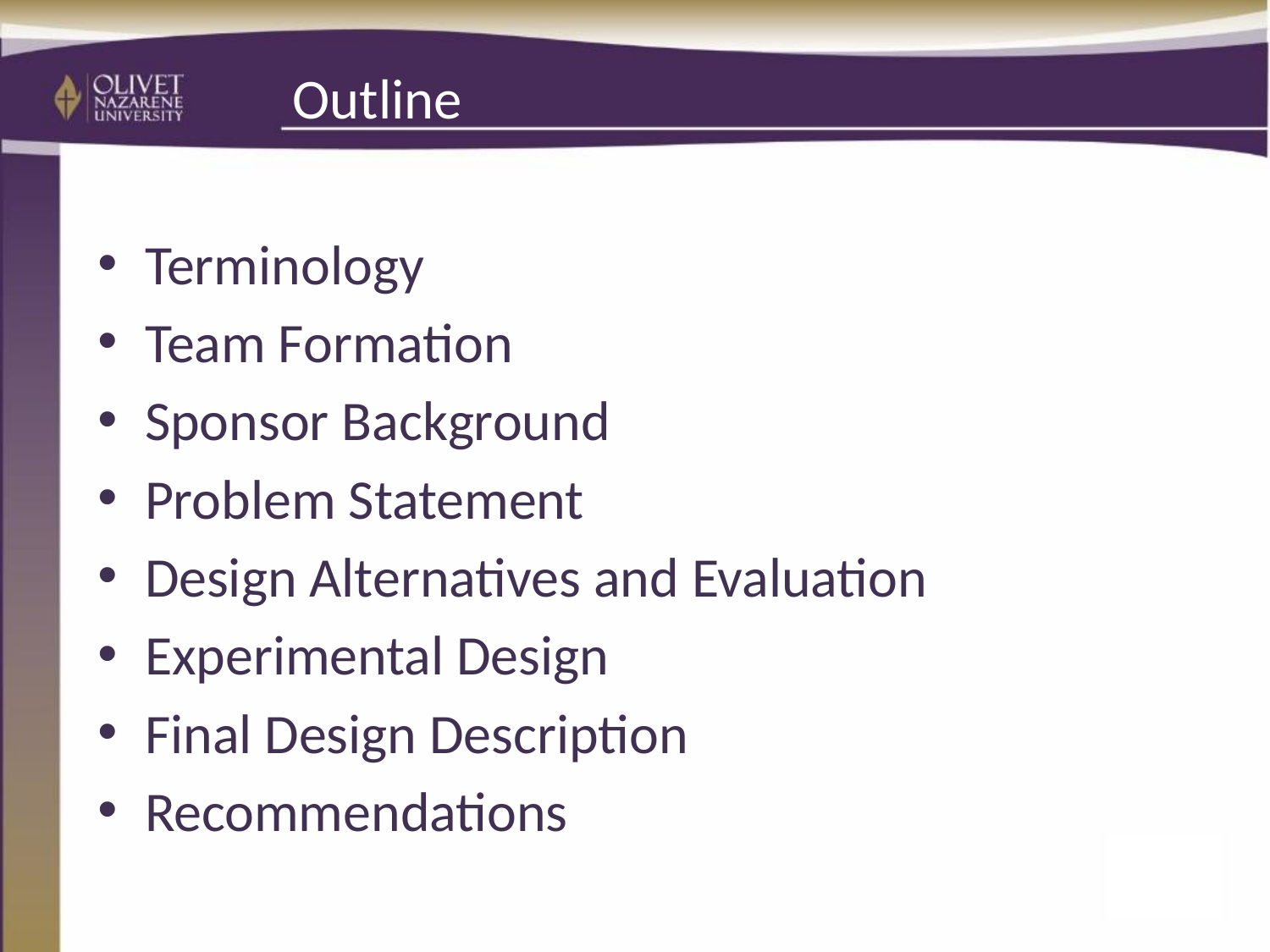

# Outline
Terminology
Team Formation
Sponsor Background
Problem Statement
Design Alternatives and Evaluation
Experimental Design
Final Design Description
Recommendations